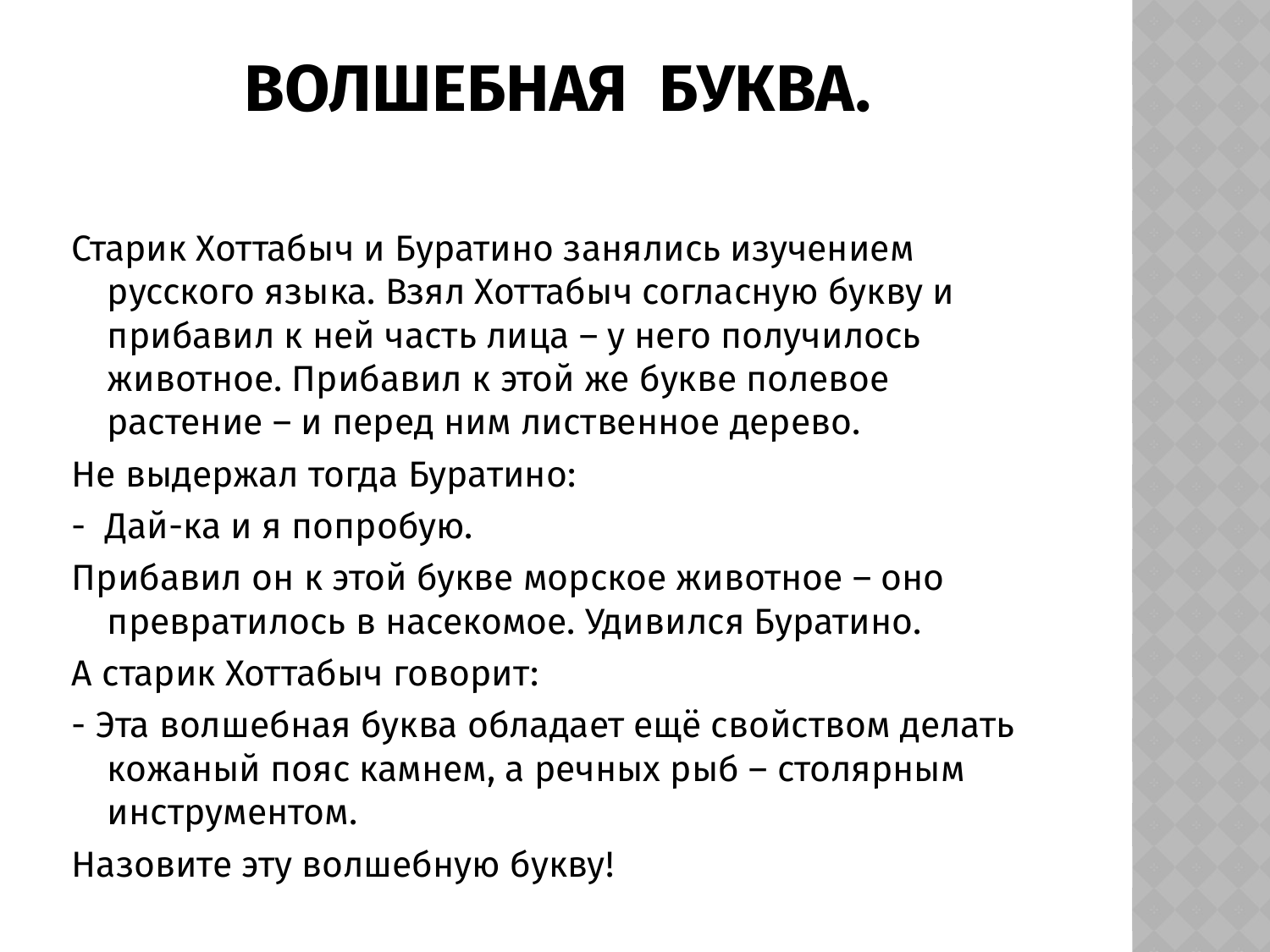

# Волшебная  буква.
Старик Хоттабыч и Буратино занялись изучением русского языка. Взял Хоттабыч согласную букву и прибавил к ней часть лица – у него получилось животное. Прибавил к этой же букве полевое растение – и перед ним лиственное дерево.
Не выдержал тогда Буратино:
-  Дай-ка и я попробую.
Прибавил он к этой букве морское животное – оно превратилось в насекомое. Удивился Буратино.
А старик Хоттабыч говорит:
- Эта волшебная буква обладает ещё свойством делать кожаный пояс камнем, а речных рыб – столярным инструментом.
Назовите эту волшебную букву!